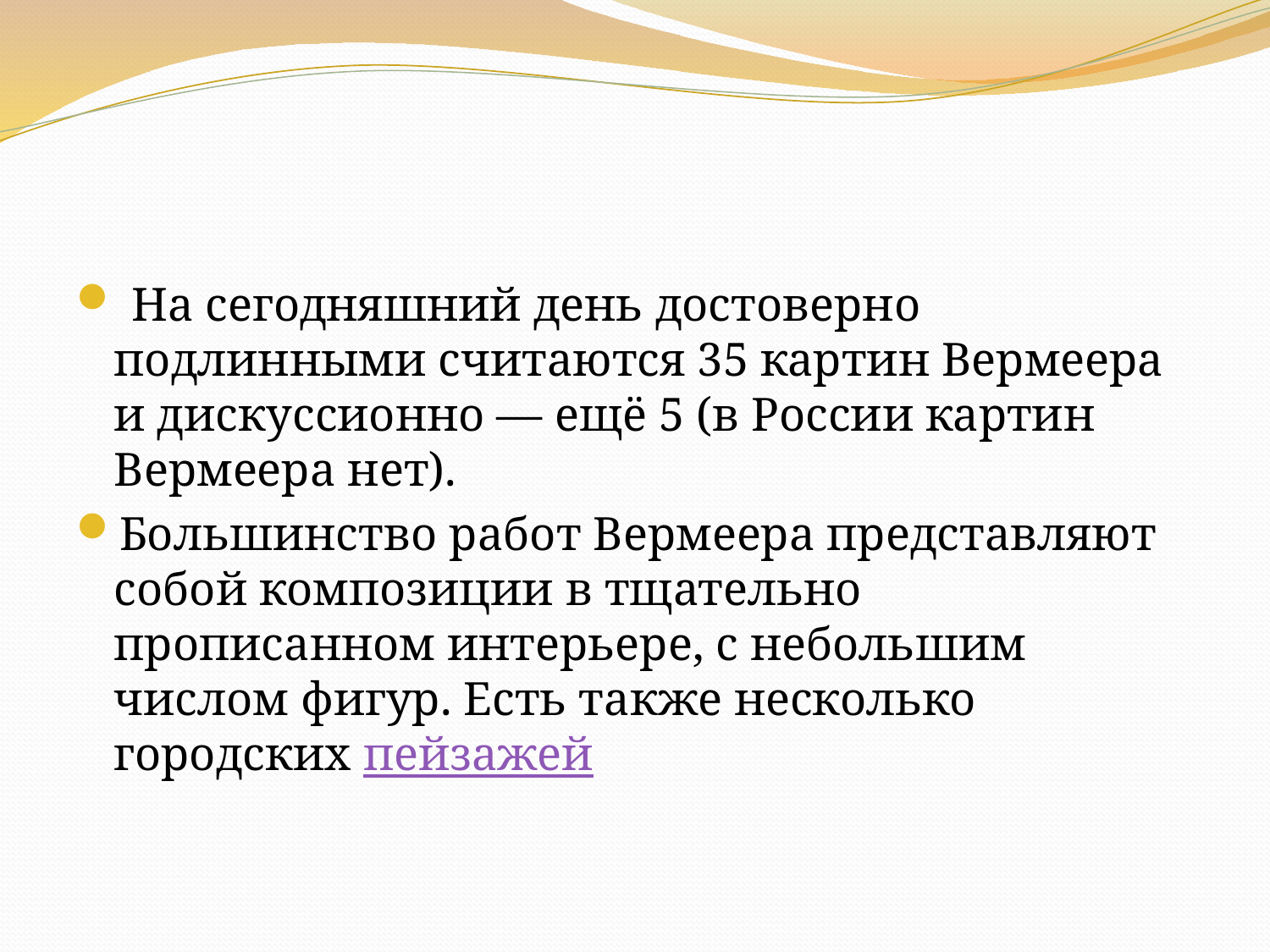

#
 На сегодняшний день достоверно подлинными считаются 35 картин Вермеера и дискуссионно — ещё 5 (в России картин Вермеера нет).
Большинство работ Вермеера представляют собой композиции в тщательно прописанном интерьере, с небольшим числом фигур. Есть также несколько городских пейзажей